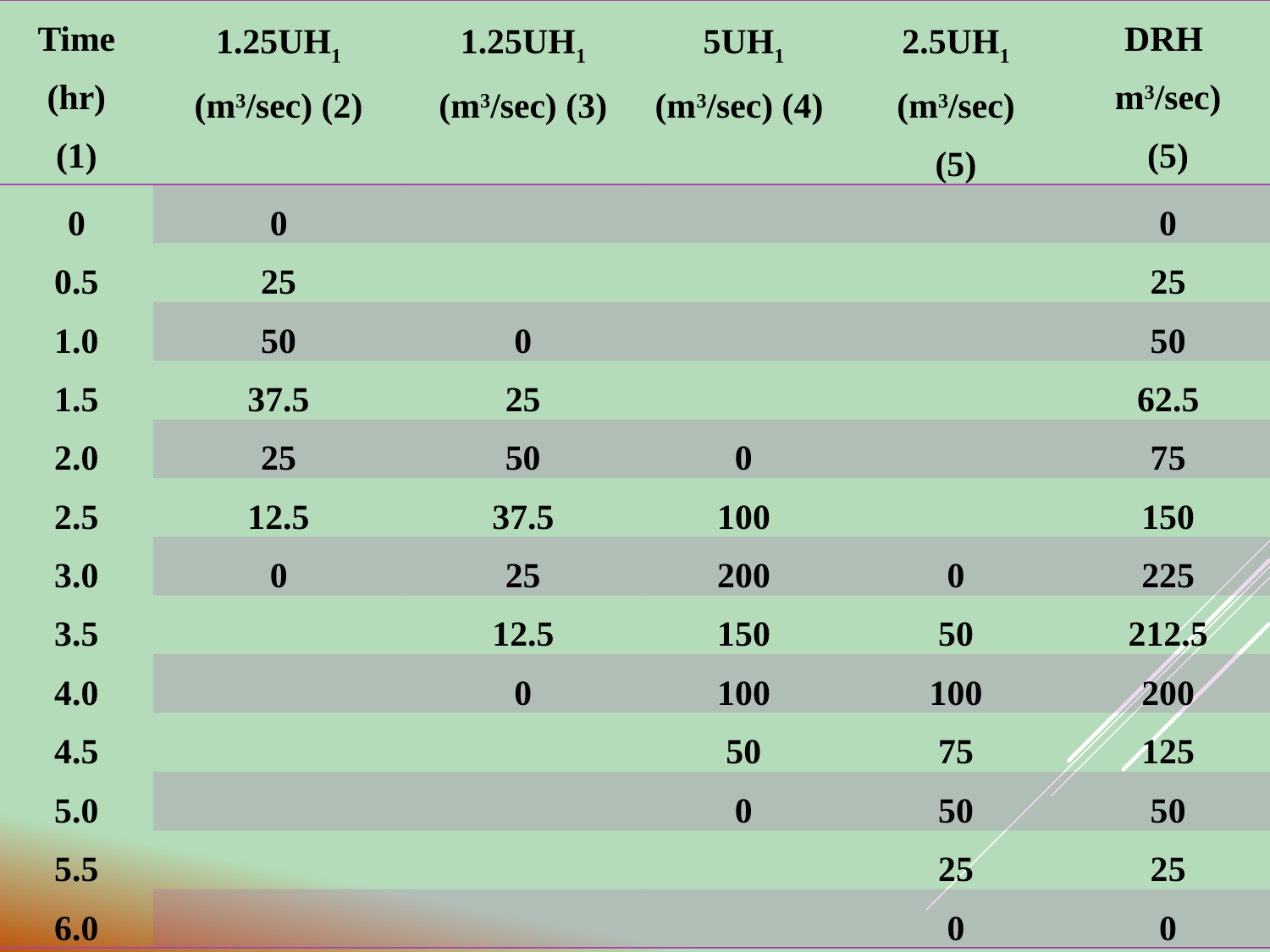

| Time (hr) (1) | 1.25UH1 (m3/sec) (2) | 1.25UH1 (m3/sec) (3) | 5UH1 (m3/sec) (4) | 2.5UH1 (m3/sec) (5) | DRH m3/sec) (5) |
| --- | --- | --- | --- | --- | --- |
| 0 | 0 |  |  |  | 0 |
| 0.5 | 25 |  |  |  | 25 |
| 1.0 | 50 | 0 |  |  | 50 |
| 1.5 | 37.5 | 25 |  |  | 62.5 |
| 2.0 | 25 | 50 | 0 |  | 75 |
| 2.5 | 12.5 | 37.5 | 100 |  | 150 |
| 3.0 | 0 | 25 | 200 | 0 | 225 |
| 3.5 |  | 12.5 | 150 | 50 | 212.5 |
| 4.0 |  | 0 | 100 | 100 | 200 |
| 4.5 |  |  | 50 | 75 | 125 |
| 5.0 |  |  | 0 | 50 | 50 |
| 5.5 |  |  |  | 25 | 25 |
| 6.0 |  |  |  | 0 | 0 |